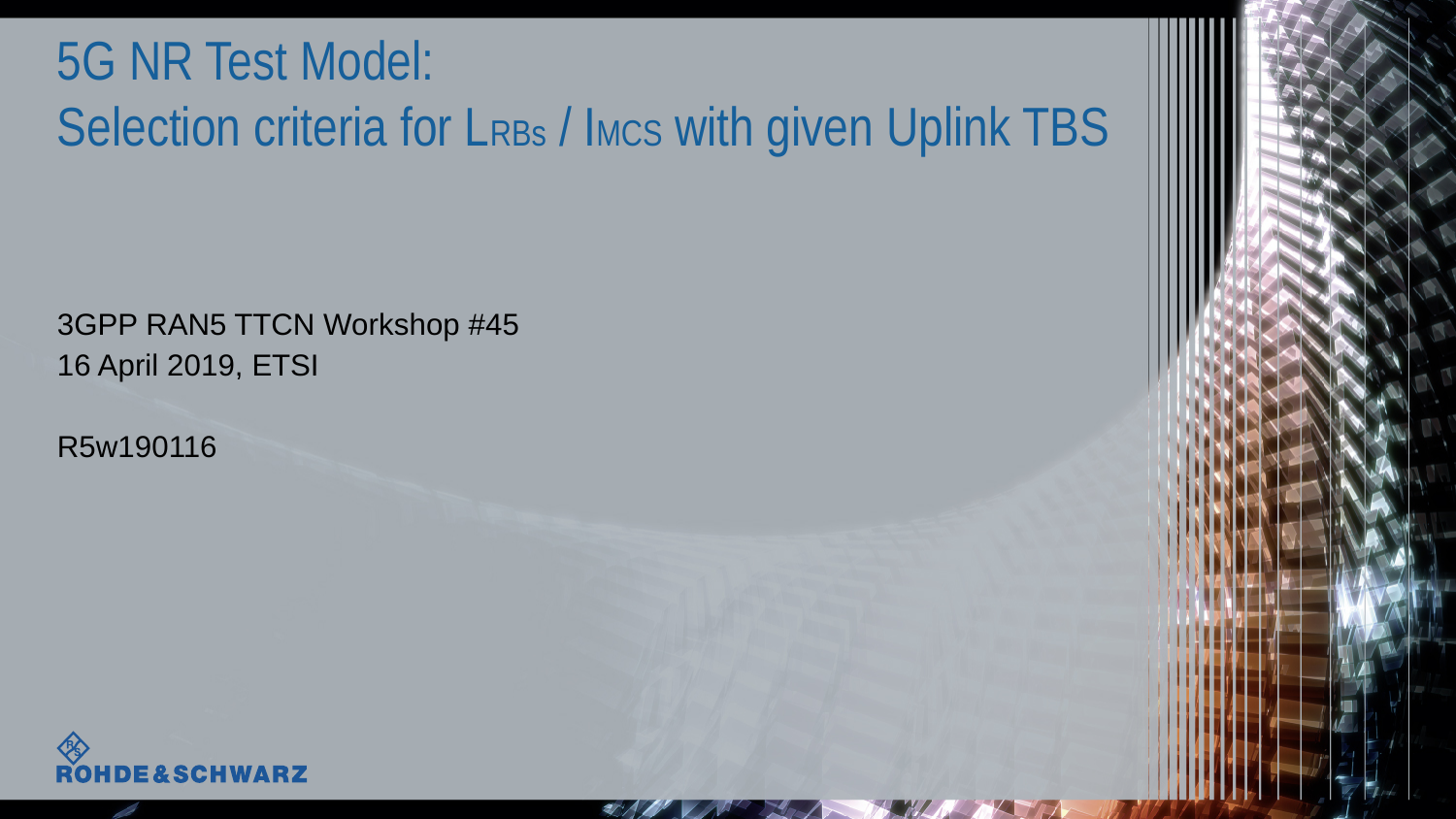

# 5G NR Test Model: Selection criteria for LRBs / IMCS with given Uplink TBS
3GPP RAN5 TTCN Workshop #45
16 April 2019, ETSI

R5w190116